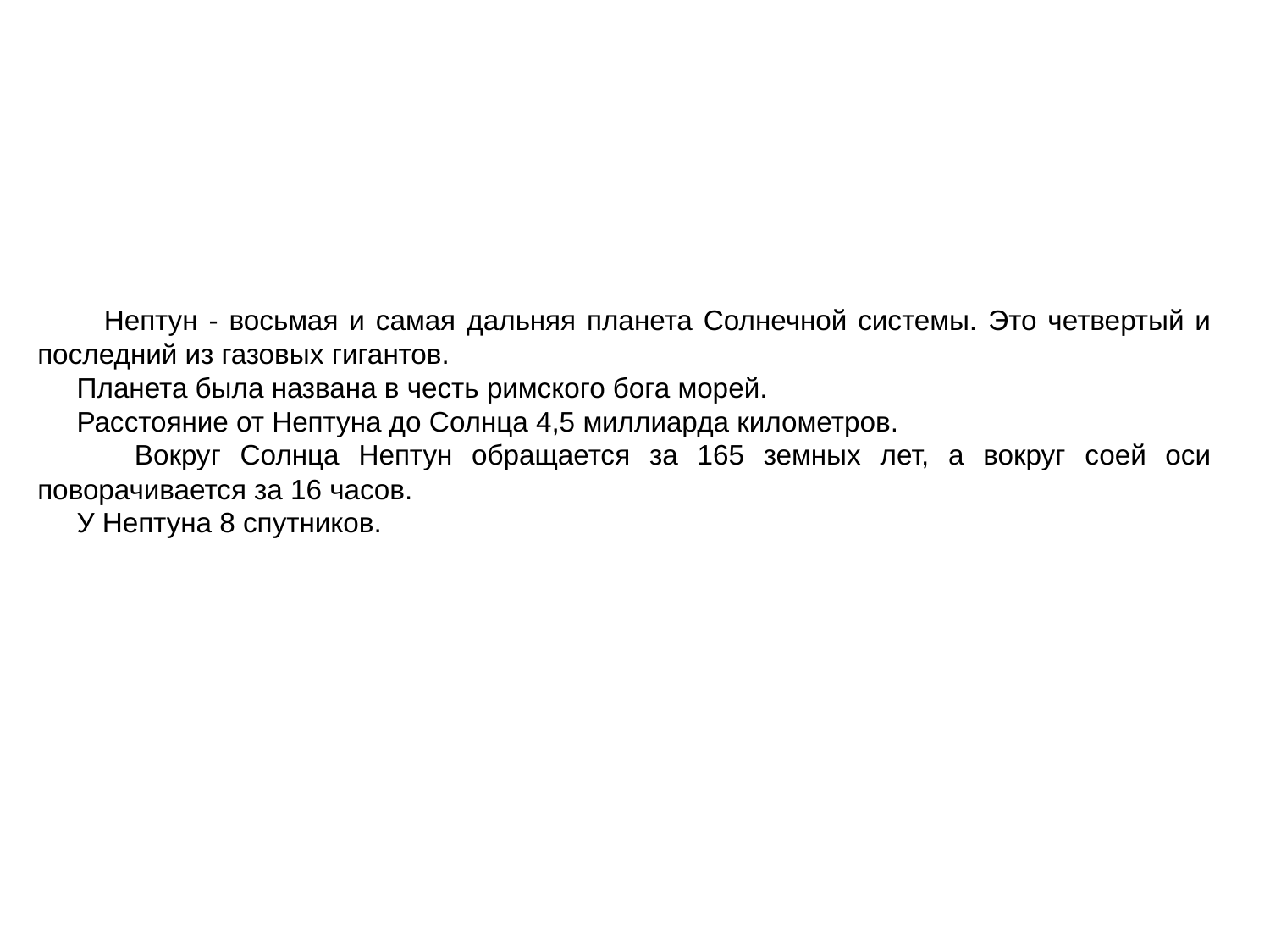

Нептун - восьмая и самая дальняя планета Солнечной системы. Это четвертый и последний из газовых гигантов.
     Планета была названа в честь римского бога морей.
     Расстояние от Нептуна до Солнца 4,5 миллиарда километров.
     Вокруг Солнца Нептун обращается за 165 земных лет, а вокруг соей оси поворачивается за 16 часов.
     У Нептуна 8 спутников.